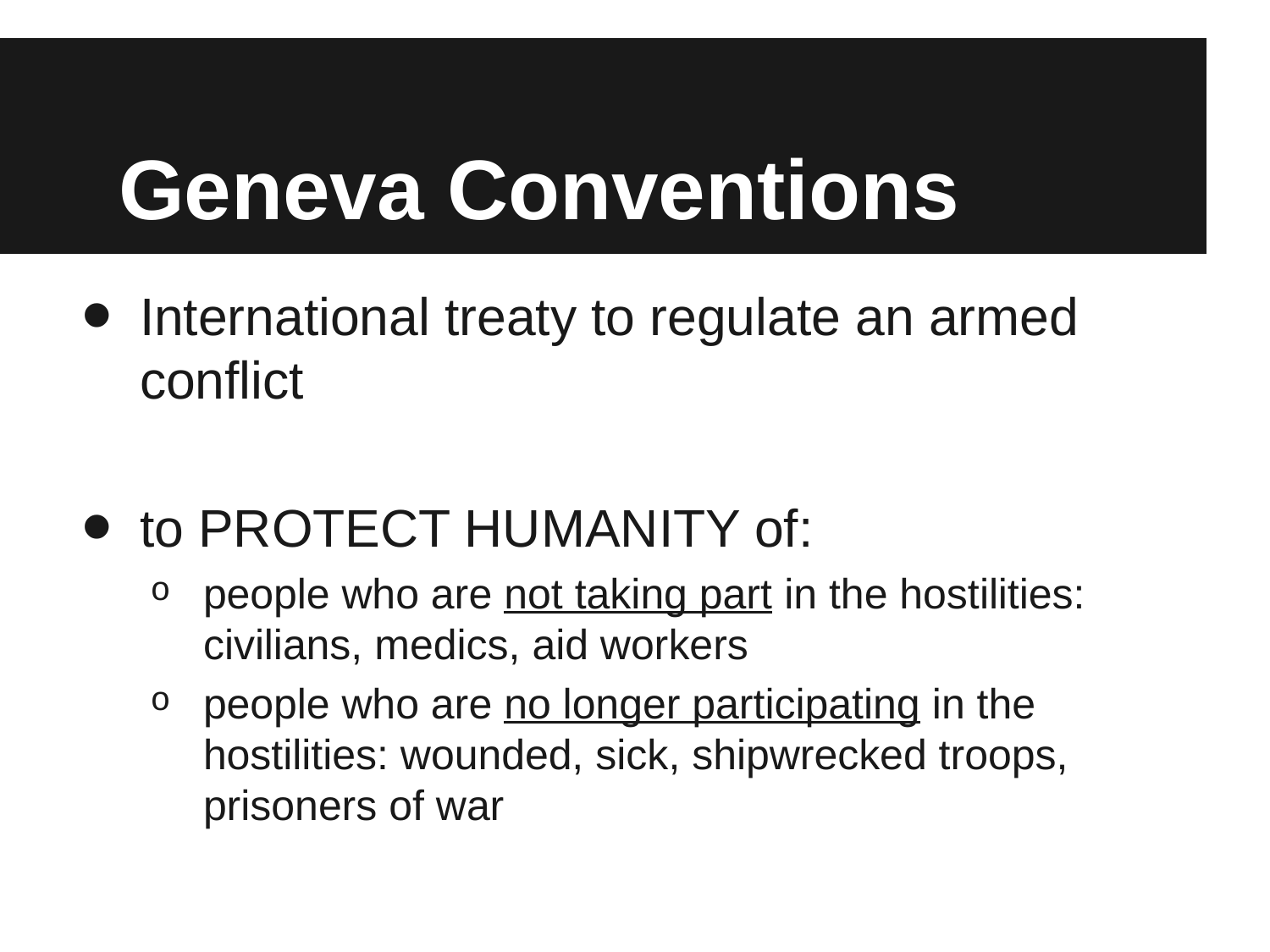

# Geneva Conventions
International treaty to regulate an armed conflict

to PROTECT HUMANITY of:
people who are not taking part in the hostilities: civilians, medics, aid workers
people who are no longer participating in the hostilities: wounded, sick, shipwrecked troops, prisoners of war